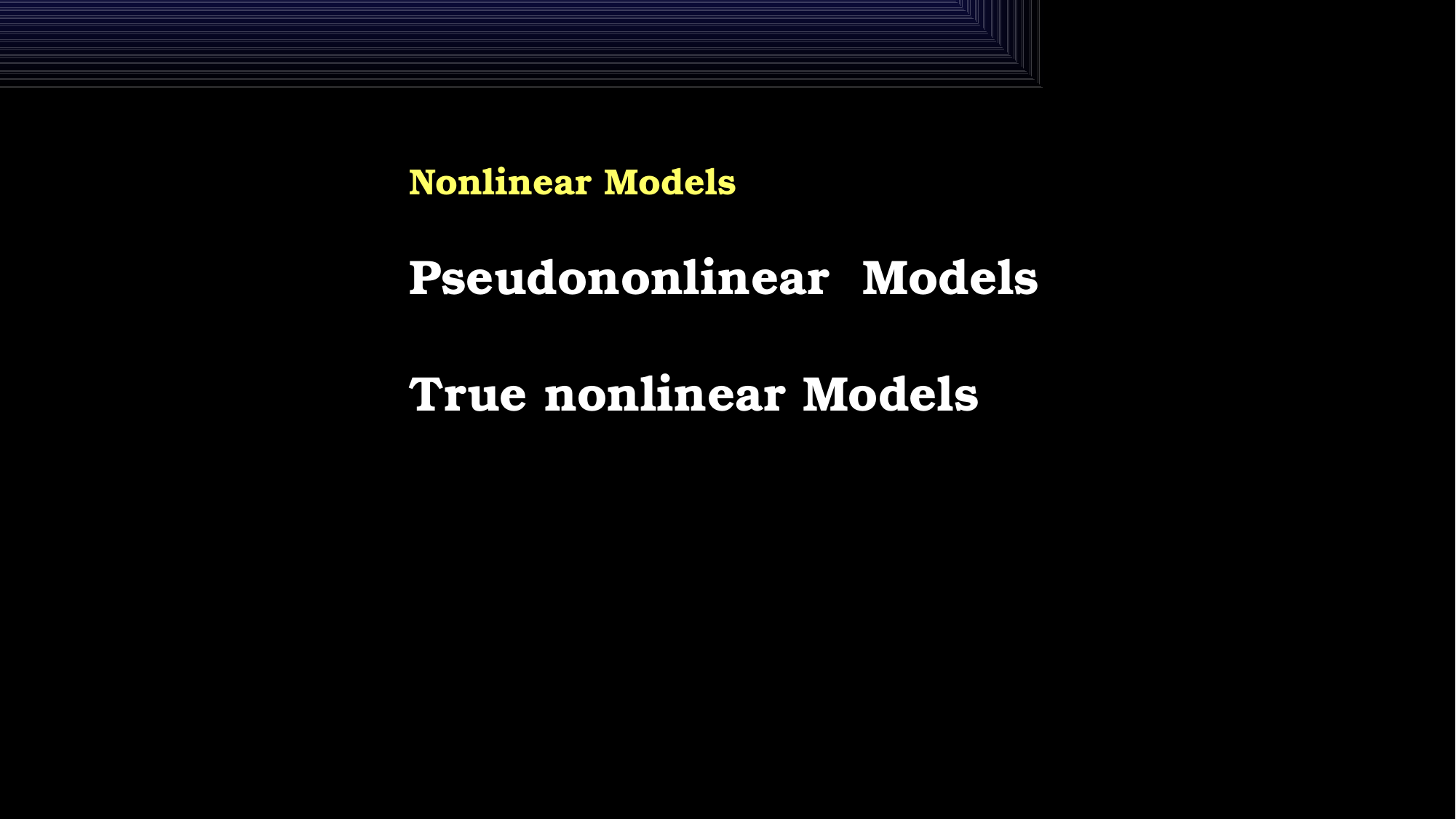

Nonlinear Models

Pseudononlinear  Models

True nonlinear Models